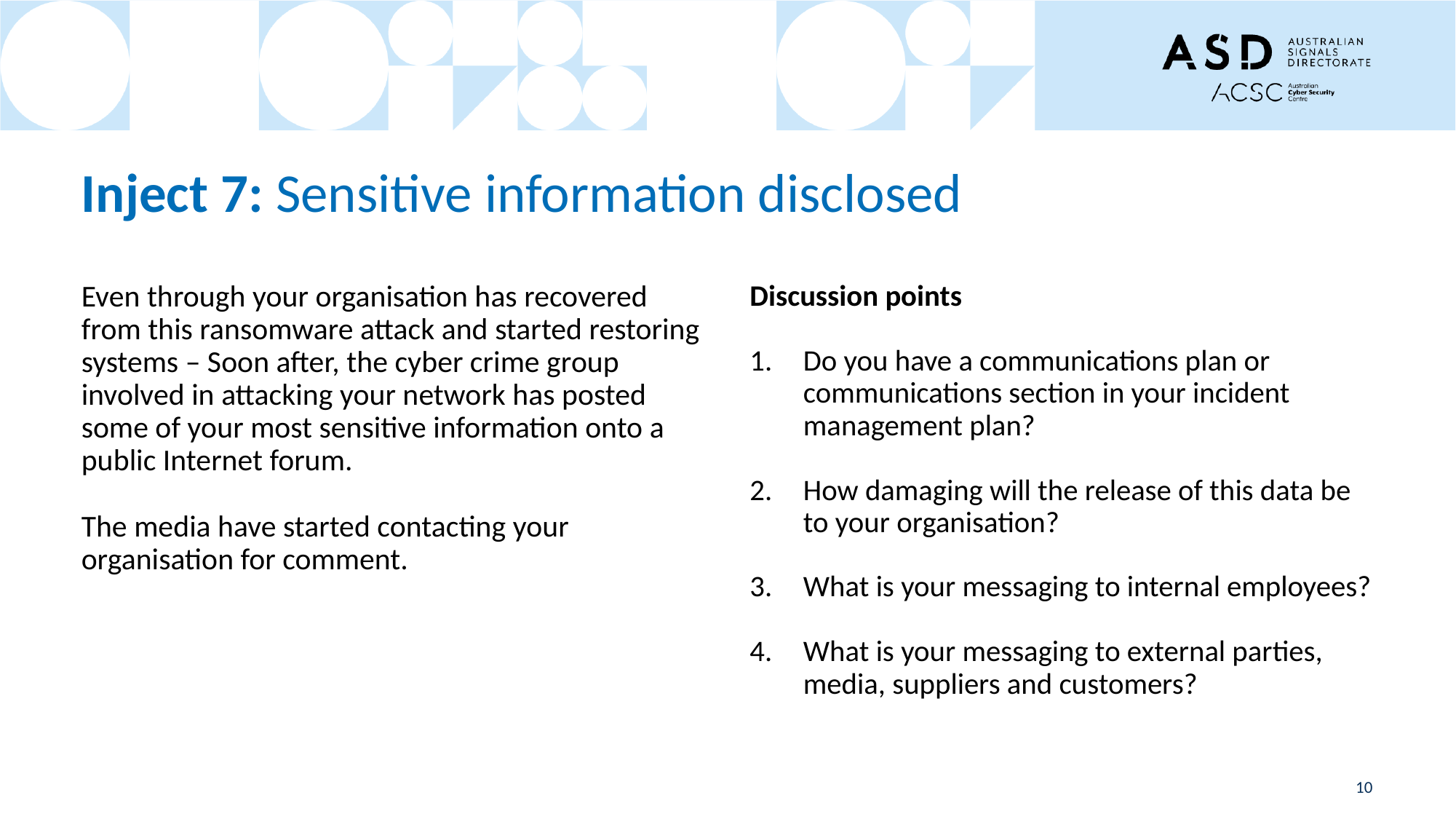

# Inject 7: Sensitive information disclosed
Even through your organisation has recovered from this ransomware attack and started restoring systems – Soon after, the cyber crime group involved in attacking your network has posted some of your most sensitive information onto a public Internet forum.
The media have started contacting your organisation for comment.
Discussion points
Do you have a communications plan or communications section in your incident management plan?
How damaging will the release of this data be to your organisation?
What is your messaging to internal employees?
What is your messaging to external parties, media, suppliers and customers?
10